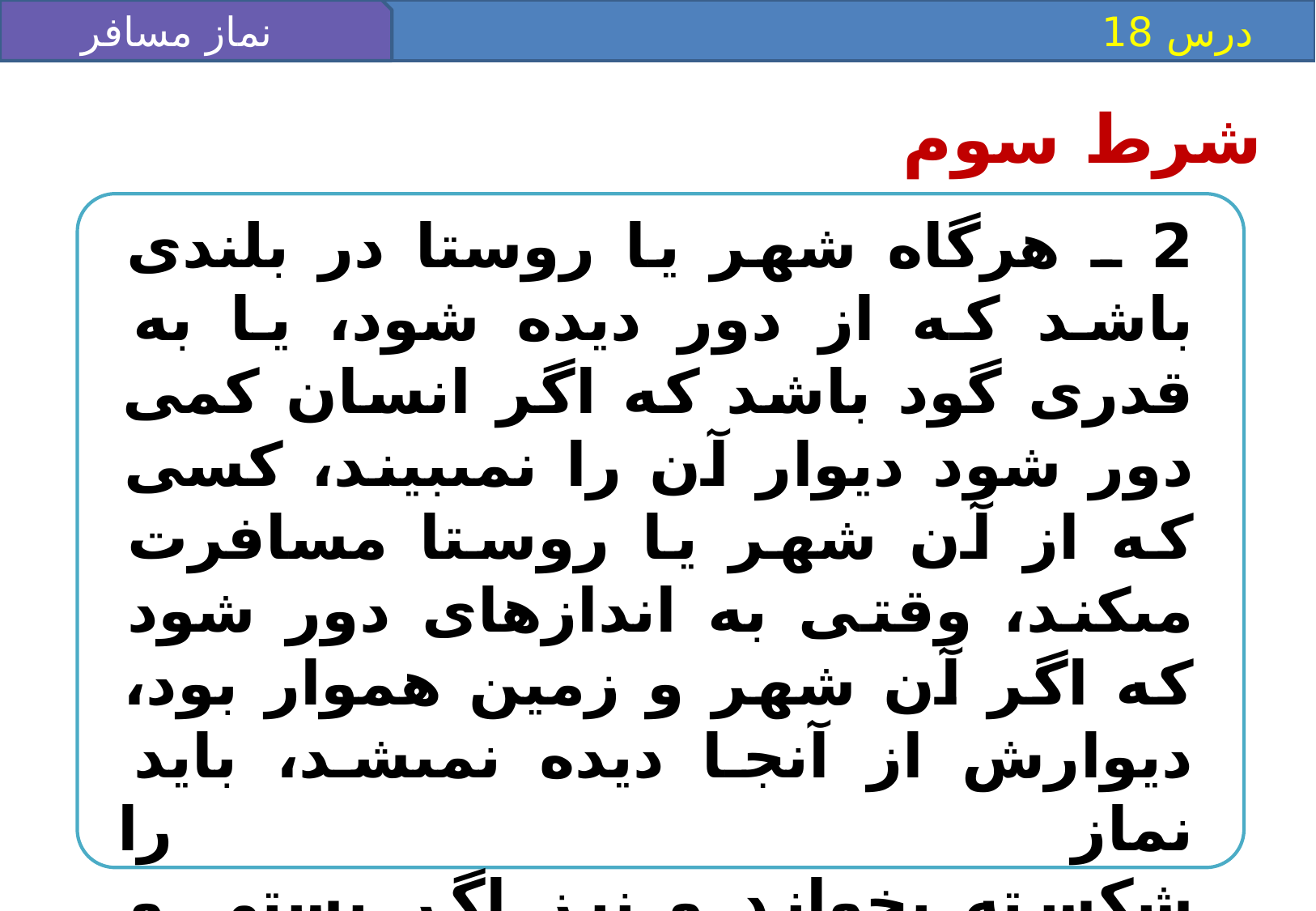

نماز مسافر (1)
 درس 18
شرط سوم

2 ـ هرگاه شهر يا روستا در بلندى باشد كه از دور ديده شود، يا به قدرى گود باشد كه اگر انسان كمى دور شود ديوار آن را نمى‏بيند، كسى كه از آن شهر يا روستا مسافرت مى‏كند، وقتى به اندازه‏اى دور شود كه اگر آن شهر و زمين هموار بود، ديوارش از آنجا ديده نمى‏شد، بايد نماز را
شكسته بخواند و نيز اگر پستى و بلندى خانه‏ها بيشتر از معمول باشد، بايد ملاحظه معمول را بنمايد.